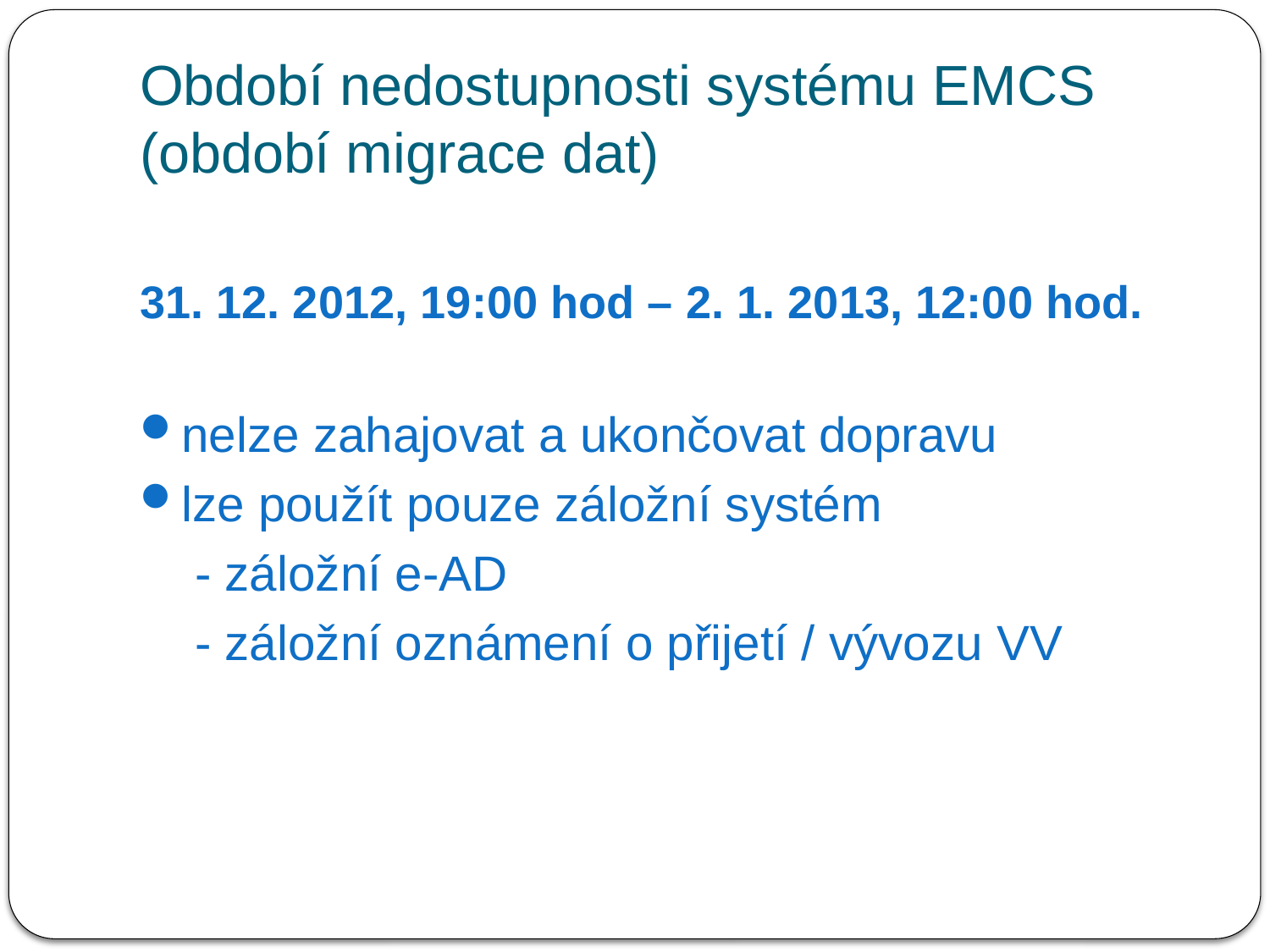

# Období nedostupnosti systému EMCS (období migrace dat)

31. 12. 2012, 19:00 hod – 2. 1. 2013, 12:00 hod.

nelze zahajovat a ukončovat dopravu
lze použít pouze záložní systém
    - záložní e-AD
    - záložní oznámení o přijetí / vývozu VV